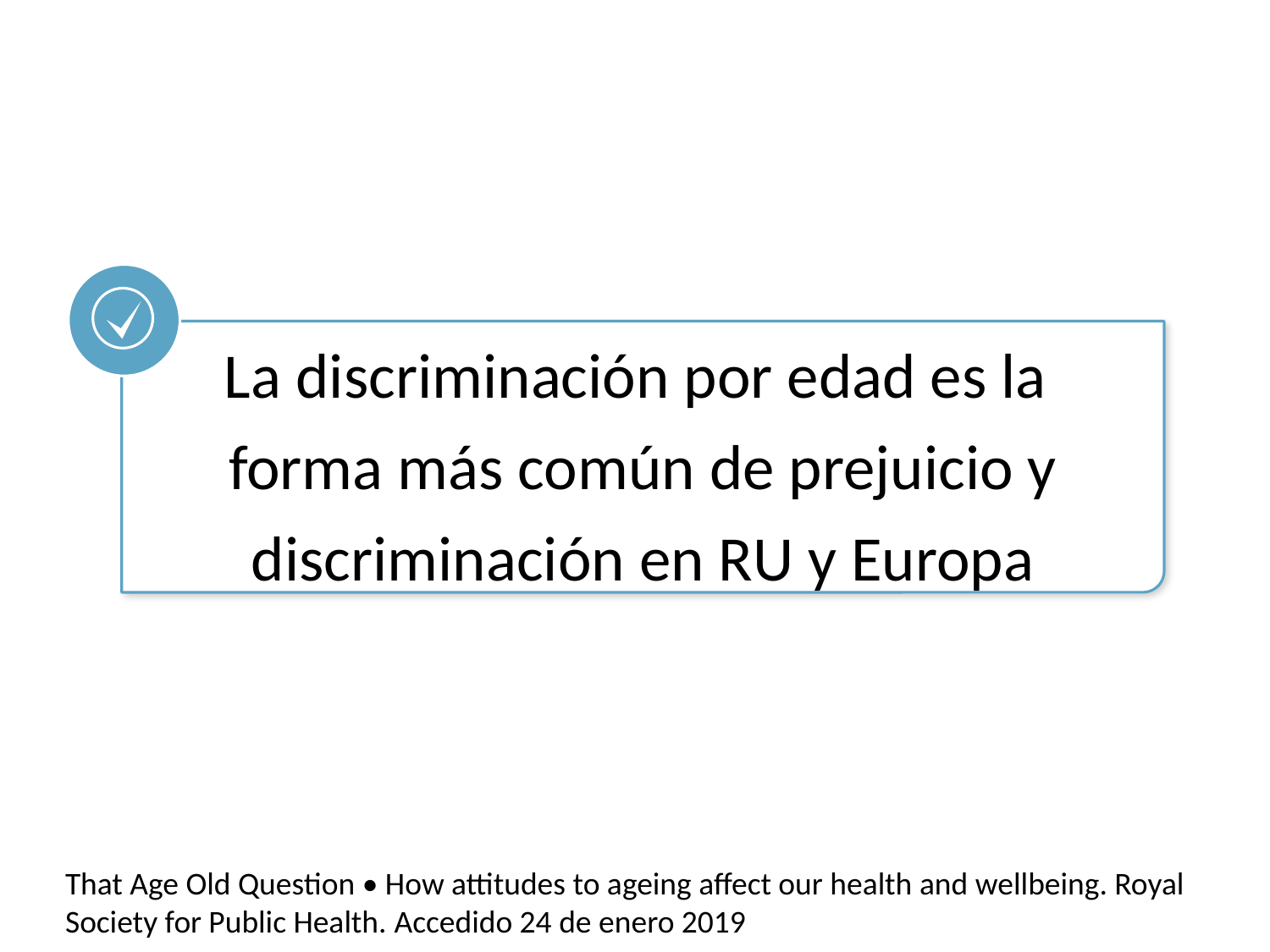

La discriminación por edad es la
forma más común de prejuicio y discriminación en RU y Europa
That Age Old Question • How attitudes to ageing affect our health and wellbeing. Royal Society for Public Health. Accedido 24 de enero 2019